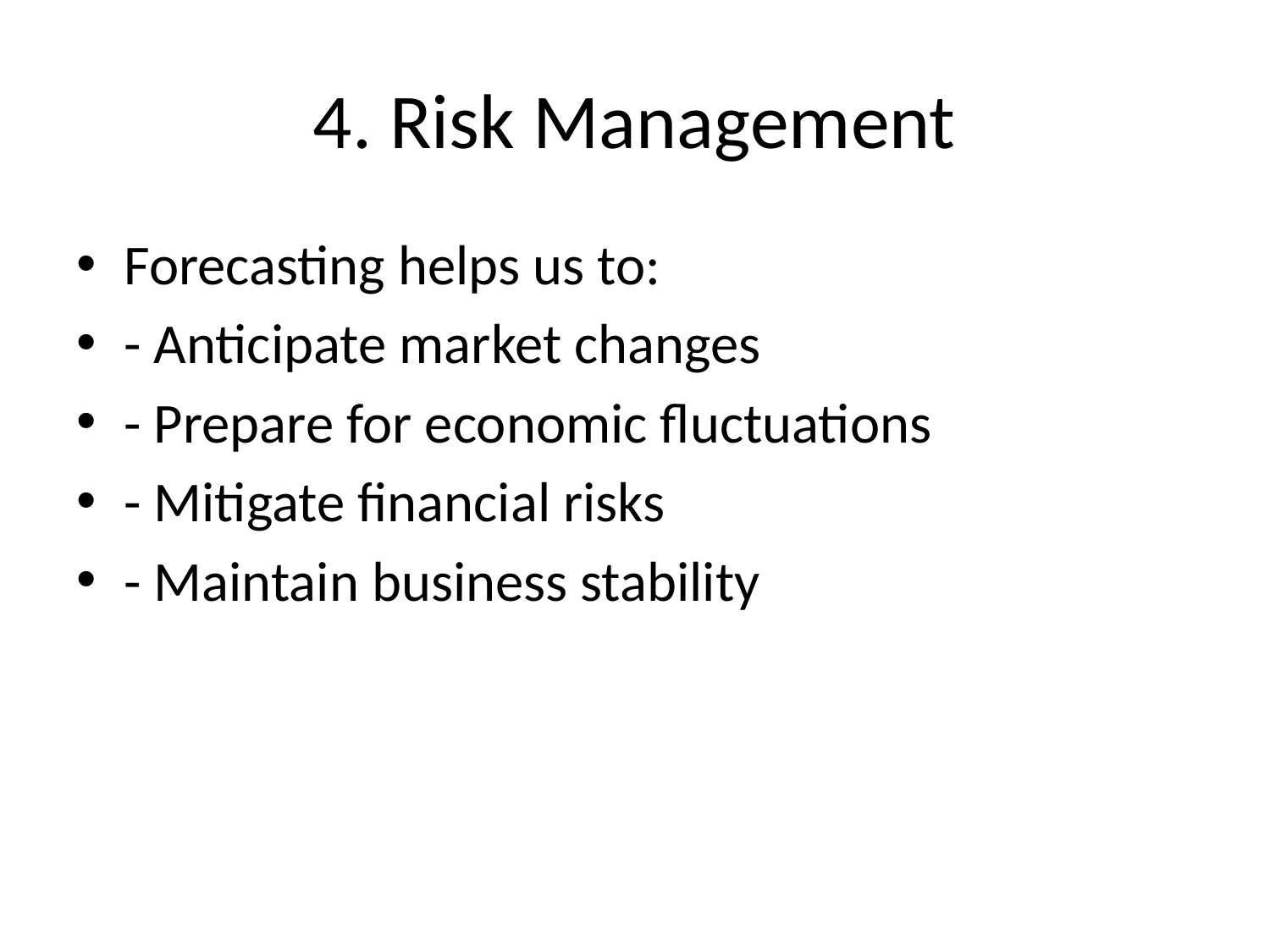

# 4. Risk Management
Forecasting helps us to:
- Anticipate market changes
- Prepare for economic fluctuations
- Mitigate financial risks
- Maintain business stability